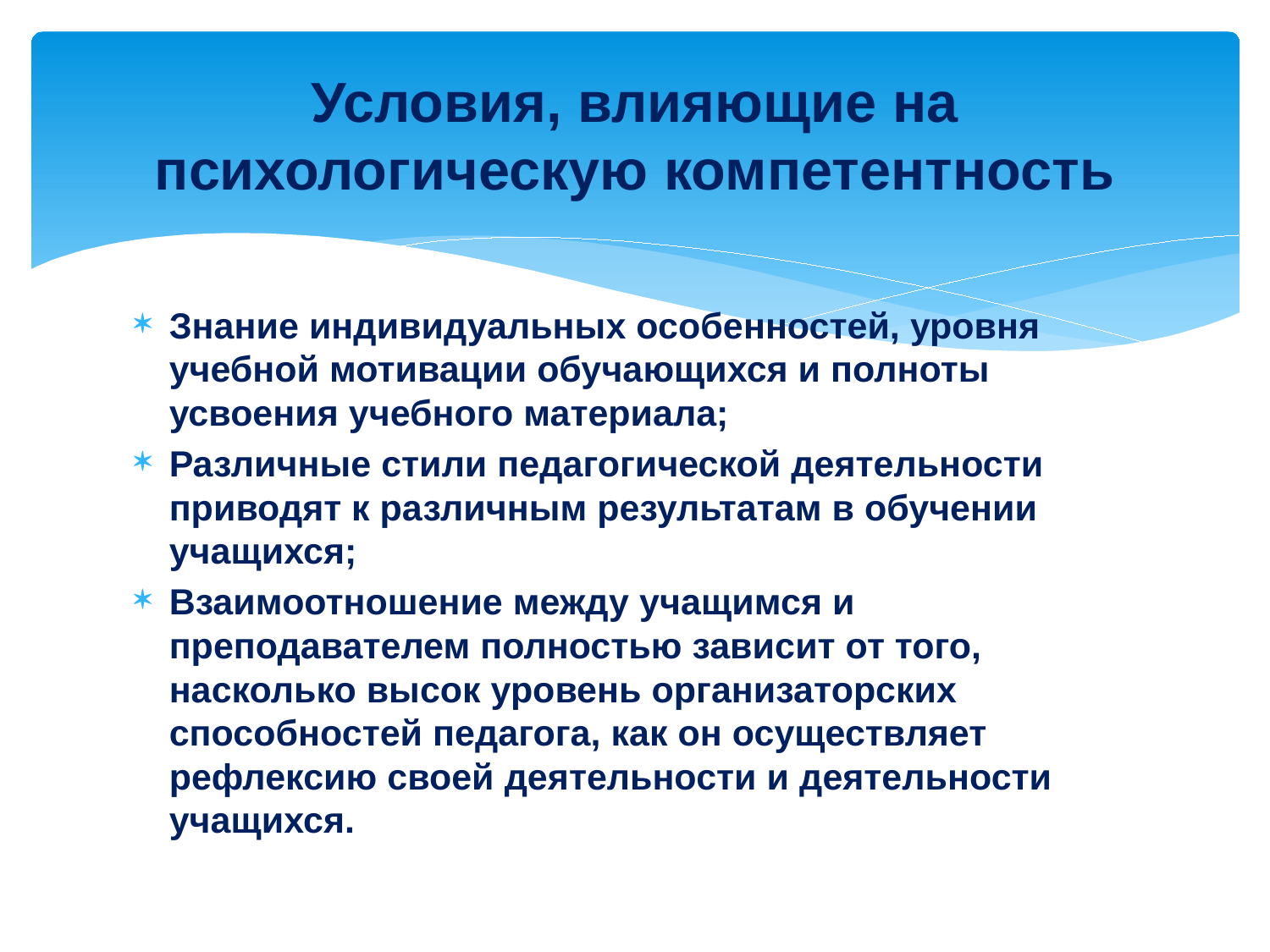

# Условия, влияющие на психологическую компетентность
Знание индивидуальных особенностей, уровня учебной мотивации обучающихся и полноты усвоения учебного материала;
Различные стили педагогической деятельности приводят к различным результатам в обучении учащихся;
Взаимоотношение между учащимся и преподавателем полностью зависит от того, насколько высок уровень организаторских способностей педагога, как он осуществляет рефлексию своей деятельности и деятельности учащихся.